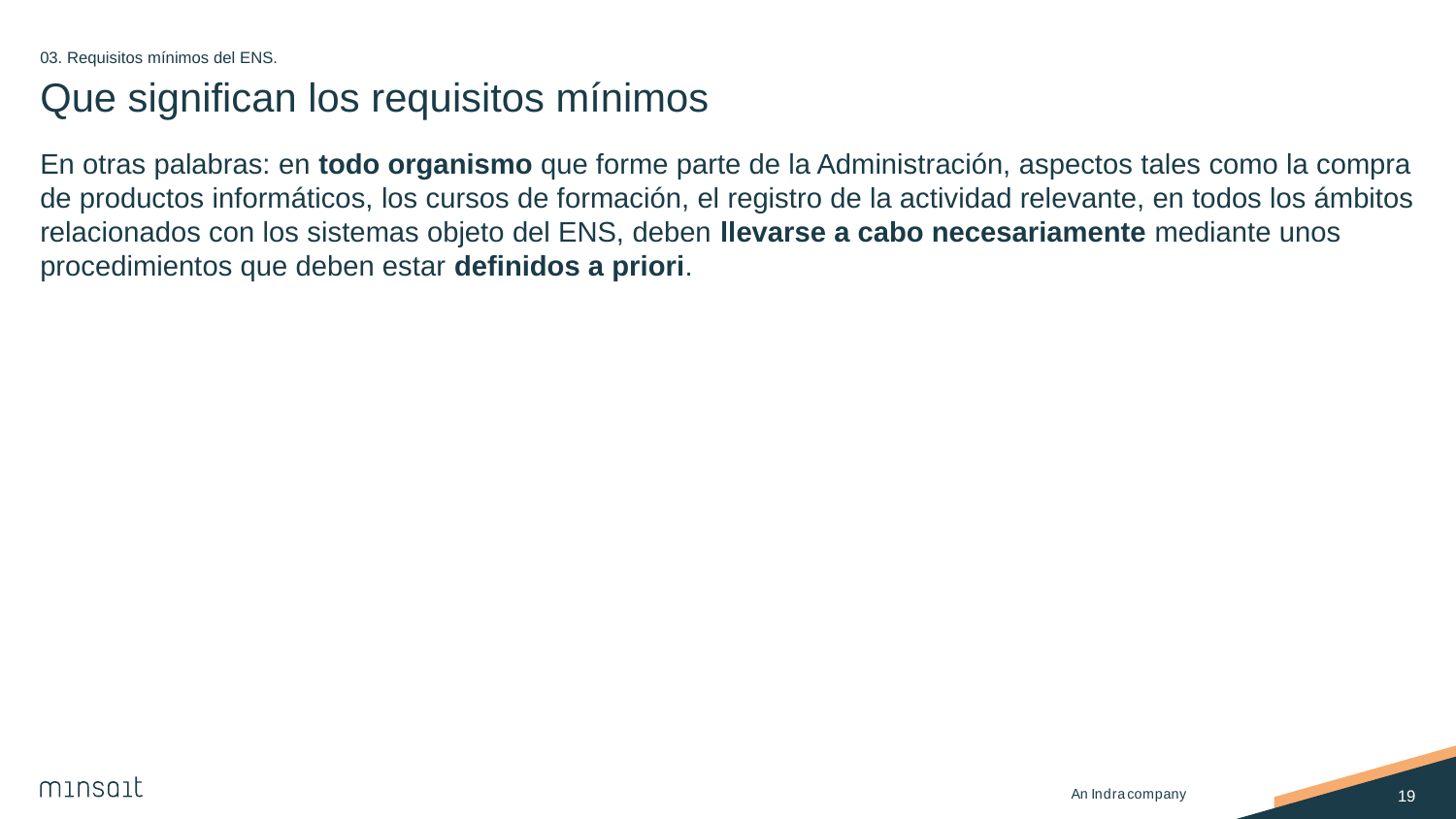

03. Requisitos mínimos del ENS.
# Que significan los requisitos mínimos
En otras palabras: en todo organismo que forme parte de la Administración, aspectos tales como la compra de productos informáticos, los cursos de formación, el registro de la actividad relevante, en todos los ámbitos relacionados con los sistemas objeto del ENS, deben llevarse a cabo necesariamente mediante unos procedimientos que deben estar definidos a priori.